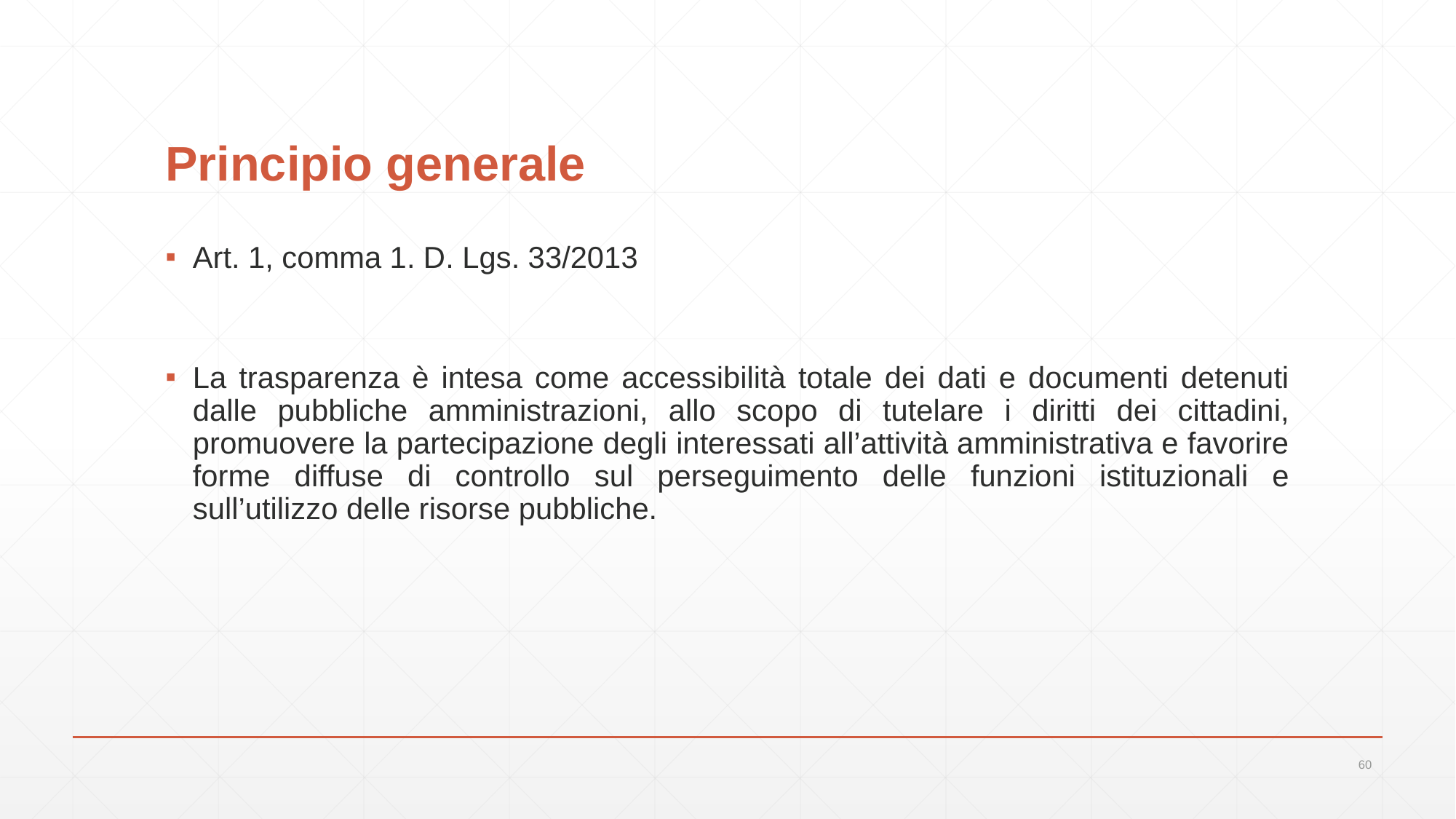

# Principio generale
Art. 1, comma 1. D. Lgs. 33/2013

La trasparenza è intesa come accessibilità totale dei dati e documenti detenuti dalle pubbliche amministrazioni, allo scopo di tutelare i diritti dei cittadini, promuovere la partecipazione degli interessati all’attività amministrativa e favorire forme diffuse di controllo sul perseguimento delle funzioni istituzionali e sull’utilizzo delle risorse pubbliche.

60